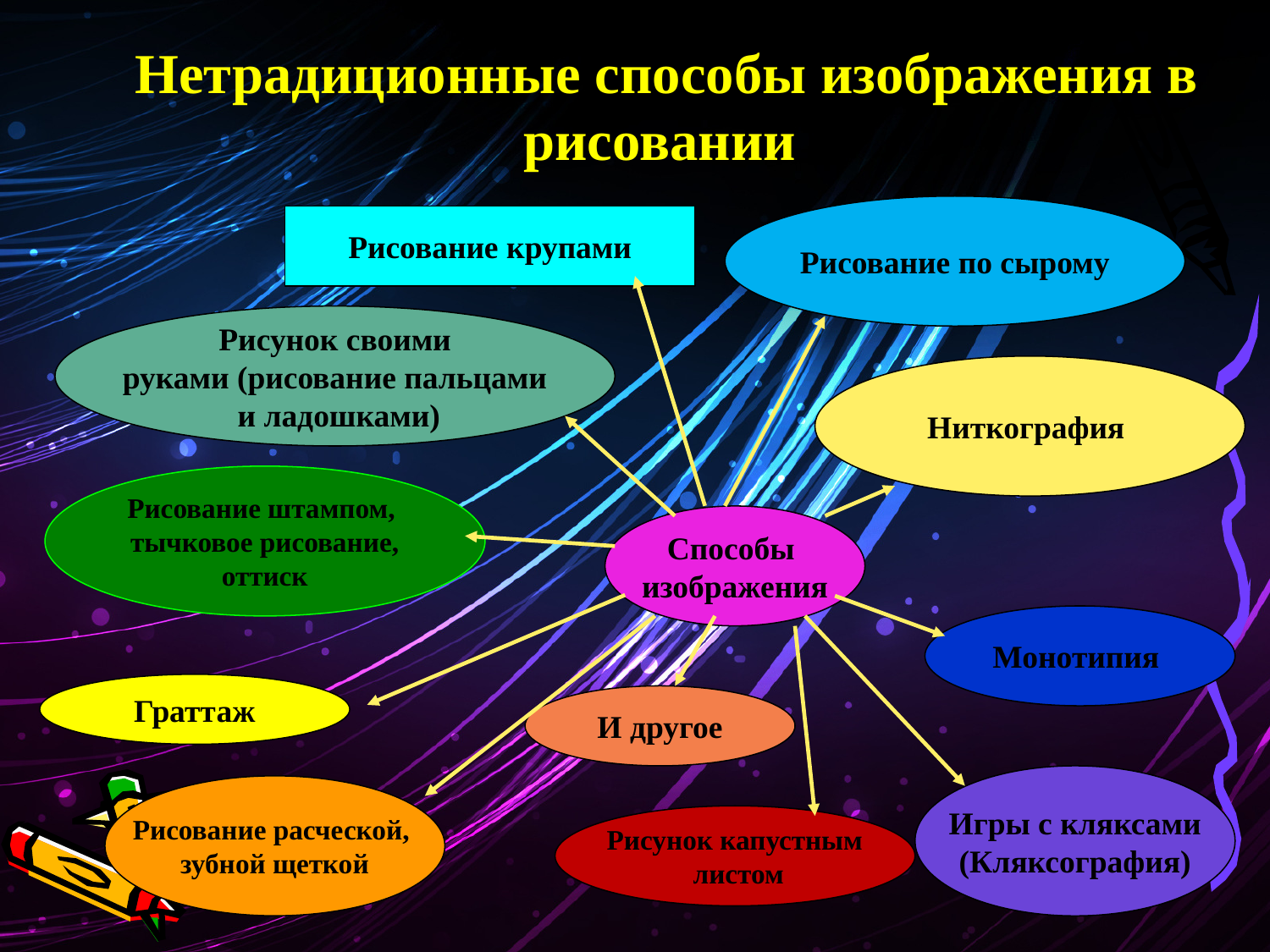

# Нетрадиционные способы изображения в рисовании
Рисование по сырому
Рисование крупами

Рисунок своими
руками (рисование пальцами
 и ладошками)

Ниткография

Рисование штампом,
тычковое рисование,
оттиск

Способы
изображения

Монотипия

Граттаж
И другое
Игры с кляксами
(Кляксография)
Рисование расческой,
зубной щеткой
Рисунок капустным
 листом